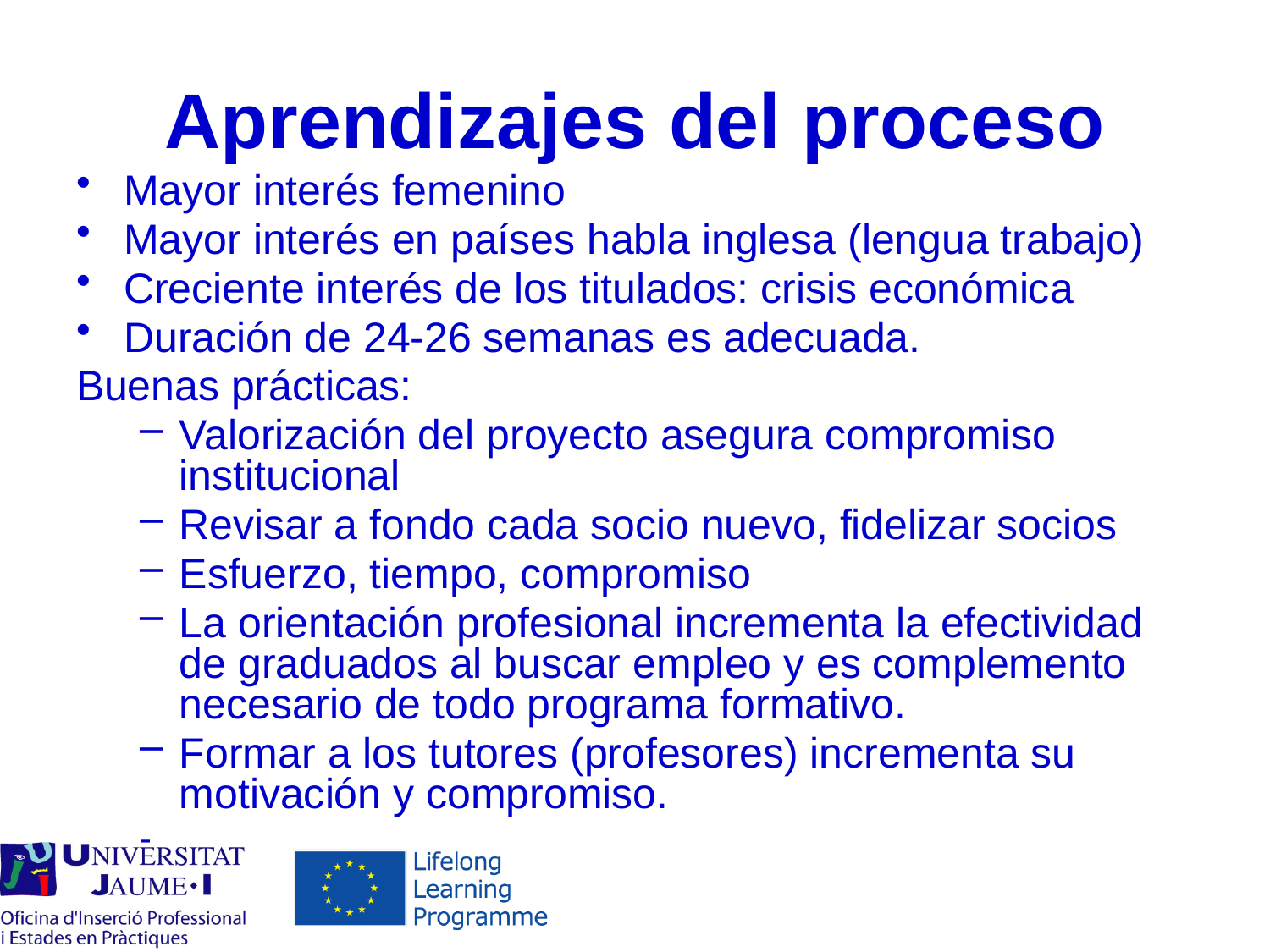

# Aprendizajes del proceso
Mayor interés femenino
Mayor interés en países habla inglesa (lengua trabajo)
Creciente interés de los titulados: crisis económica
Duración de 24-26 semanas es adecuada.
Buenas prácticas:
Valorización del proyecto asegura compromiso institucional
Revisar a fondo cada socio nuevo, fidelizar socios
Esfuerzo, tiempo, compromiso
La orientación profesional incrementa la efectividad de graduados al buscar empleo y es complemento necesario de todo programa formativo.
Formar a los tutores (profesores) incrementa su motivación y compromiso.
-